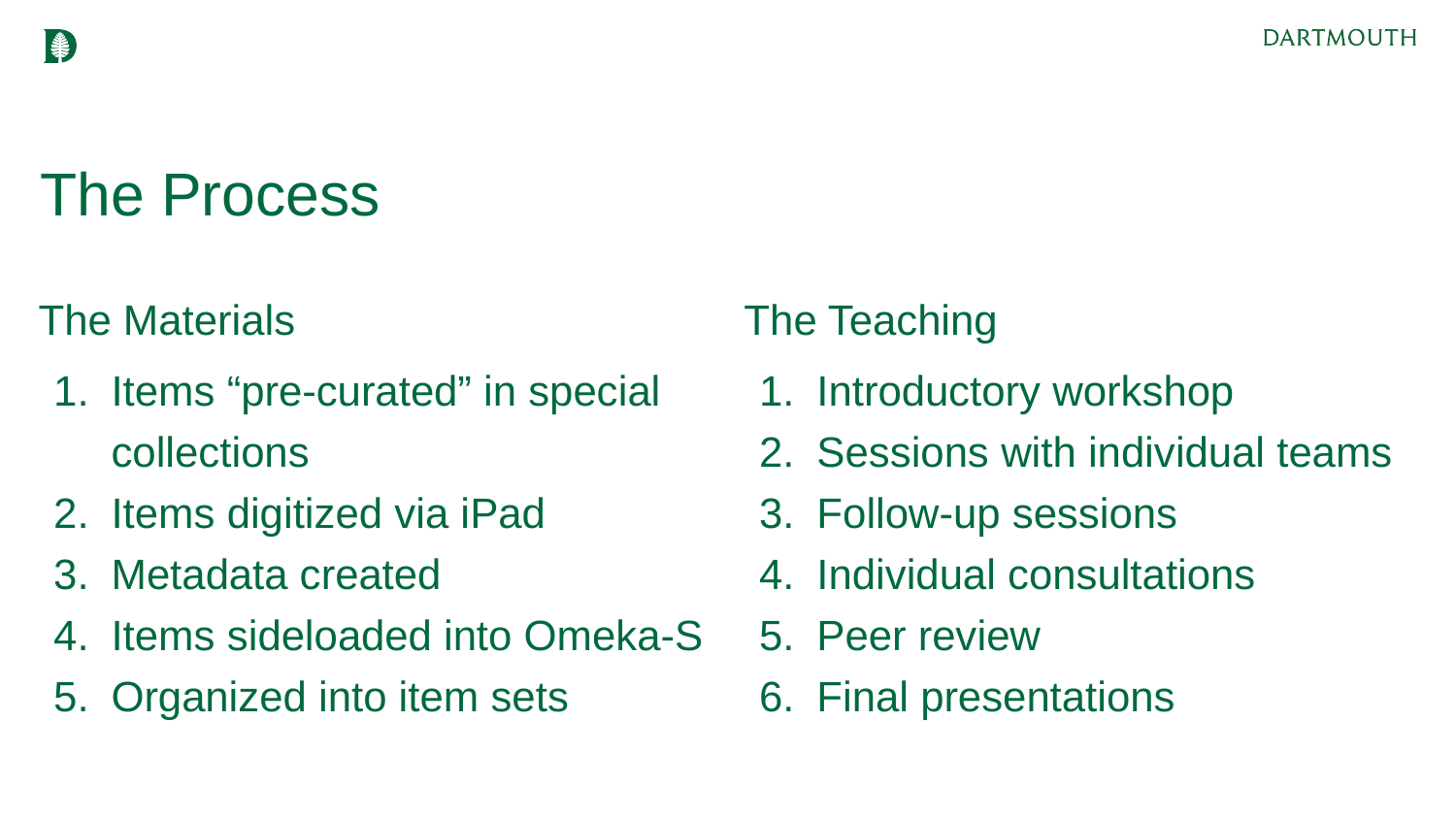

# The Process
The Materials
Items “pre-curated” in special collections
Items digitized via iPad
Metadata created
Items sideloaded into Omeka-S
Organized into item sets
The Teaching
Introductory workshop
Sessions with individual teams
Follow-up sessions
Individual consultations
Peer review
Final presentations